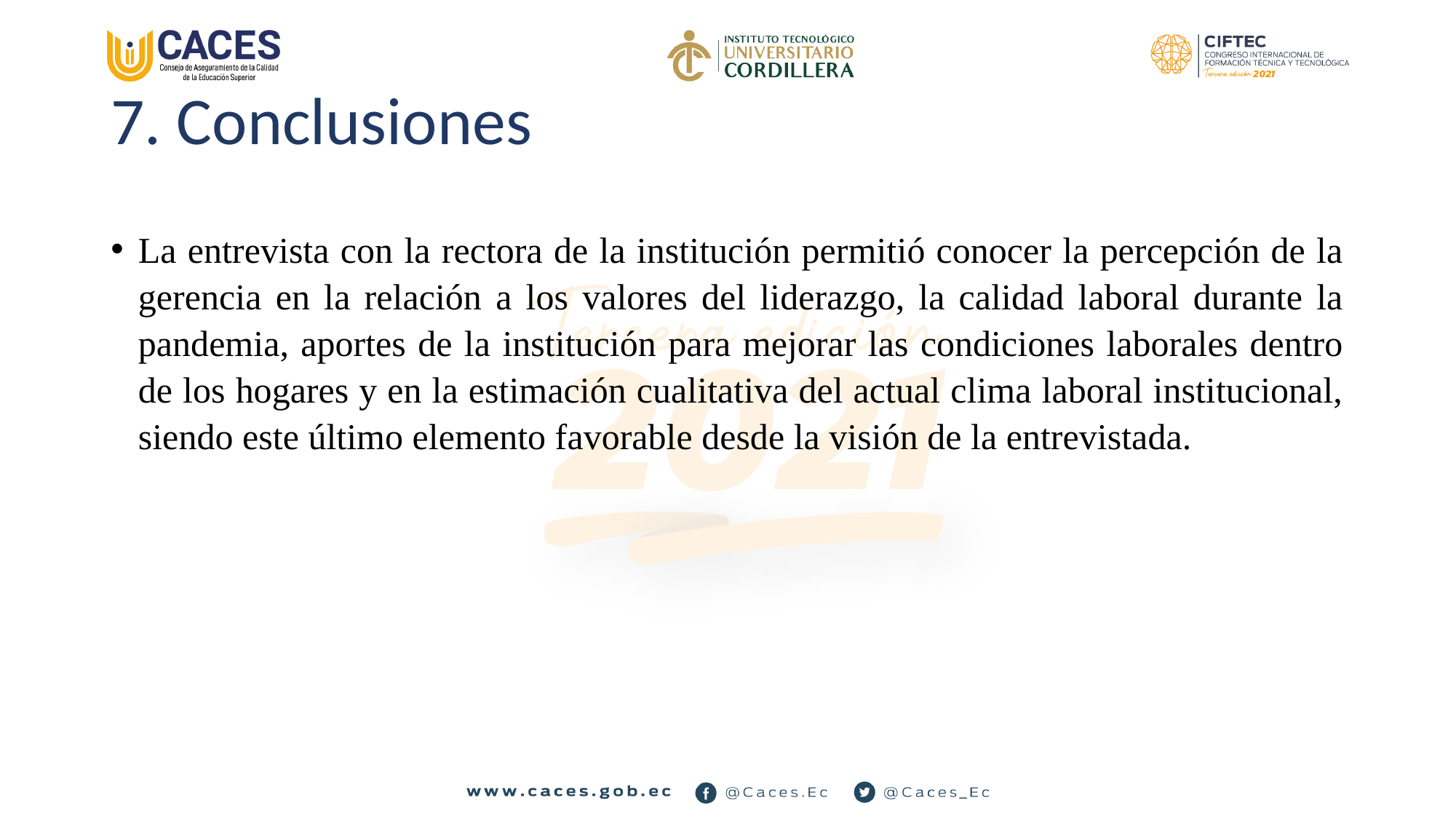

# 7. Conclusiones
La entrevista con la rectora de la institución permitió conocer la percepción de la gerencia en la relación a los valores del liderazgo, la calidad laboral durante la pandemia, aportes de la institución para mejorar las condiciones laborales dentro de los hogares y en la estimación cualitativa del actual clima laboral institucional, siendo este último elemento favorable desde la visión de la entrevistada.